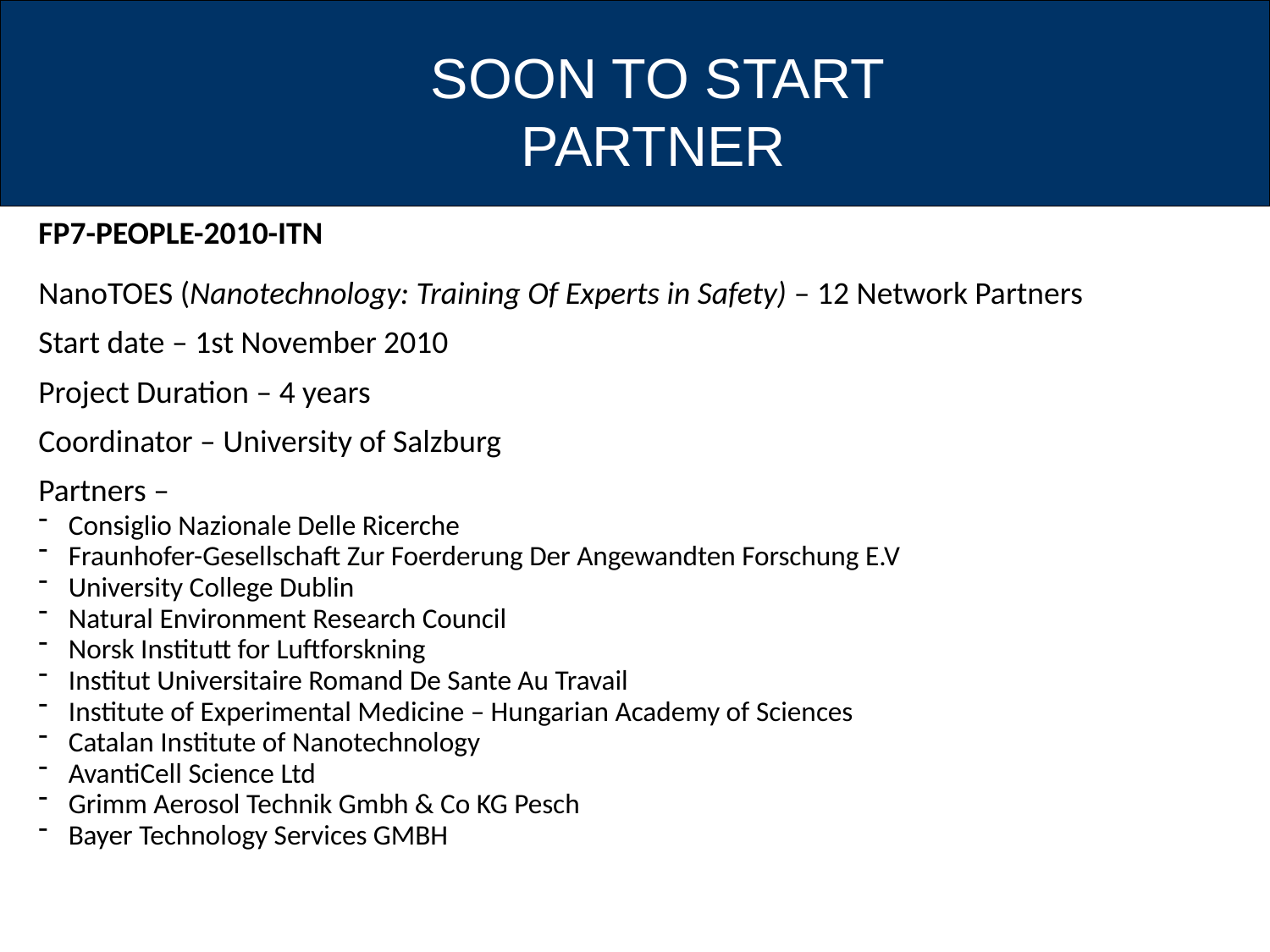

SOON TO START
PARTNER
FP7-PEOPLE-2010-ITN
NanoTOES (Nanotechnology: Training Of Experts in Safety) – 12 Network Partners
Start date – 1st November 2010
Project Duration – 4 years
Coordinator – University of Salzburg
Partners –
Consiglio Nazionale Delle Ricerche
Fraunhofer-Gesellschaft Zur Foerderung Der Angewandten Forschung E.V
University College Dublin
Natural Environment Research Council
Norsk Institutt for Luftforskning
Institut Universitaire Romand De Sante Au Travail
Institute of Experimental Medicine – Hungarian Academy of Sciences
Catalan Institute of Nanotechnology
AvantiCell Science Ltd
Grimm Aerosol Technik Gmbh & Co KG Pesch
Bayer Technology Services GMBH

#